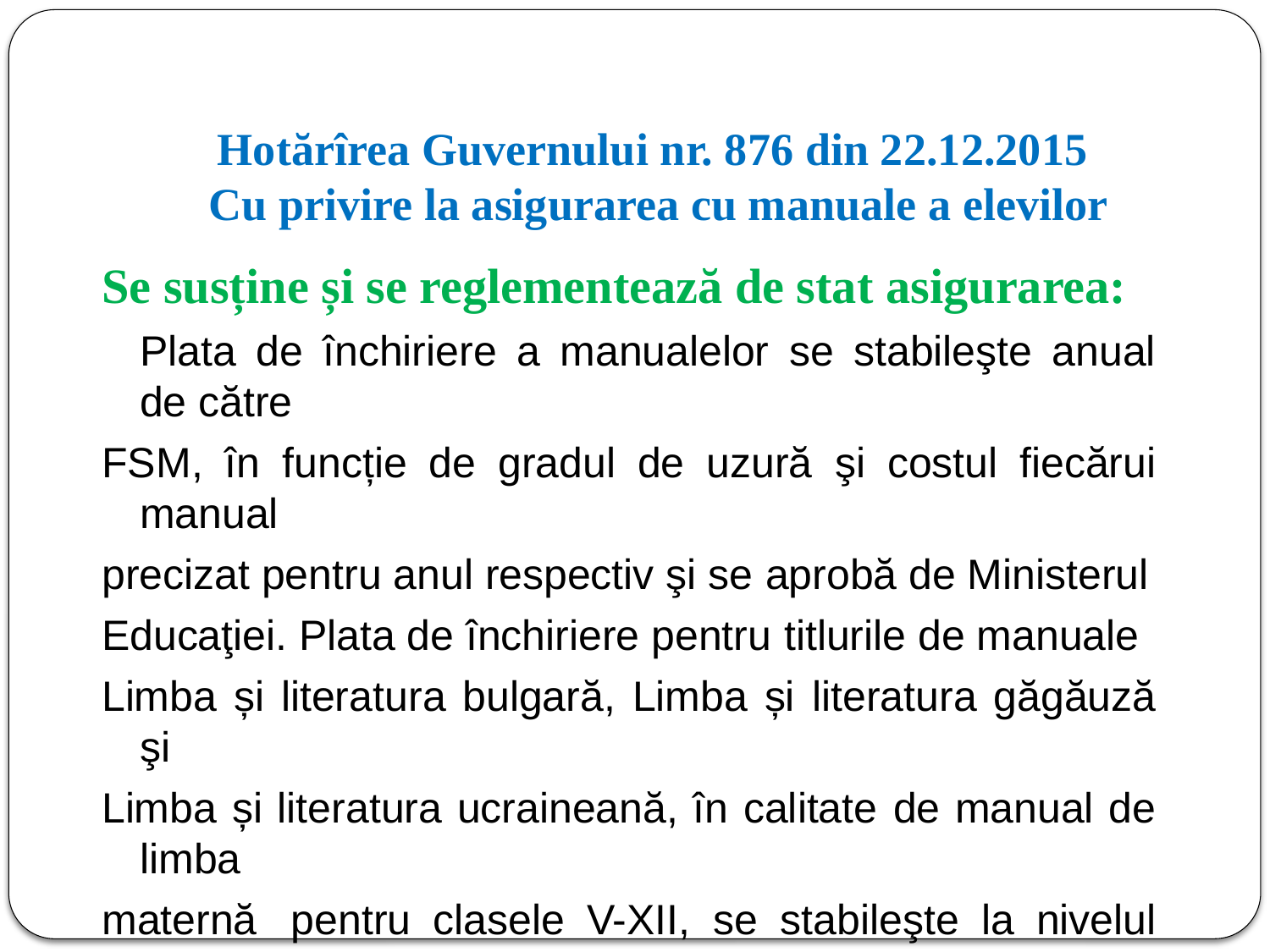

# Hotărîrea Guvernului nr. 876 din 22.12.2015 Cu privire la asigurarea cu manuale a elevilor
Se susține și se reglementează de stat asigurarea:
	Plata de închiriere a manualelor se stabileşte anual de către
FSM, în funcție de gradul de uzură şi costul fiecărui manual
precizat pentru anul respectiv şi se aprobă de Ministerul
Educaţiei. Plata de închiriere pentru titlurile de manuale
Limba și literatura bulgară, Limba și literatura găgăuză şi
Limba și literatura ucraineană, în calitate de manual de limba
maternă  pentru clasele V-XII, se stabileşte la nivelul plăţii de
închiriere a manualului Limba şi literatura rusă (maternă)
pentru clasa şi anul de utilizare respectiv.